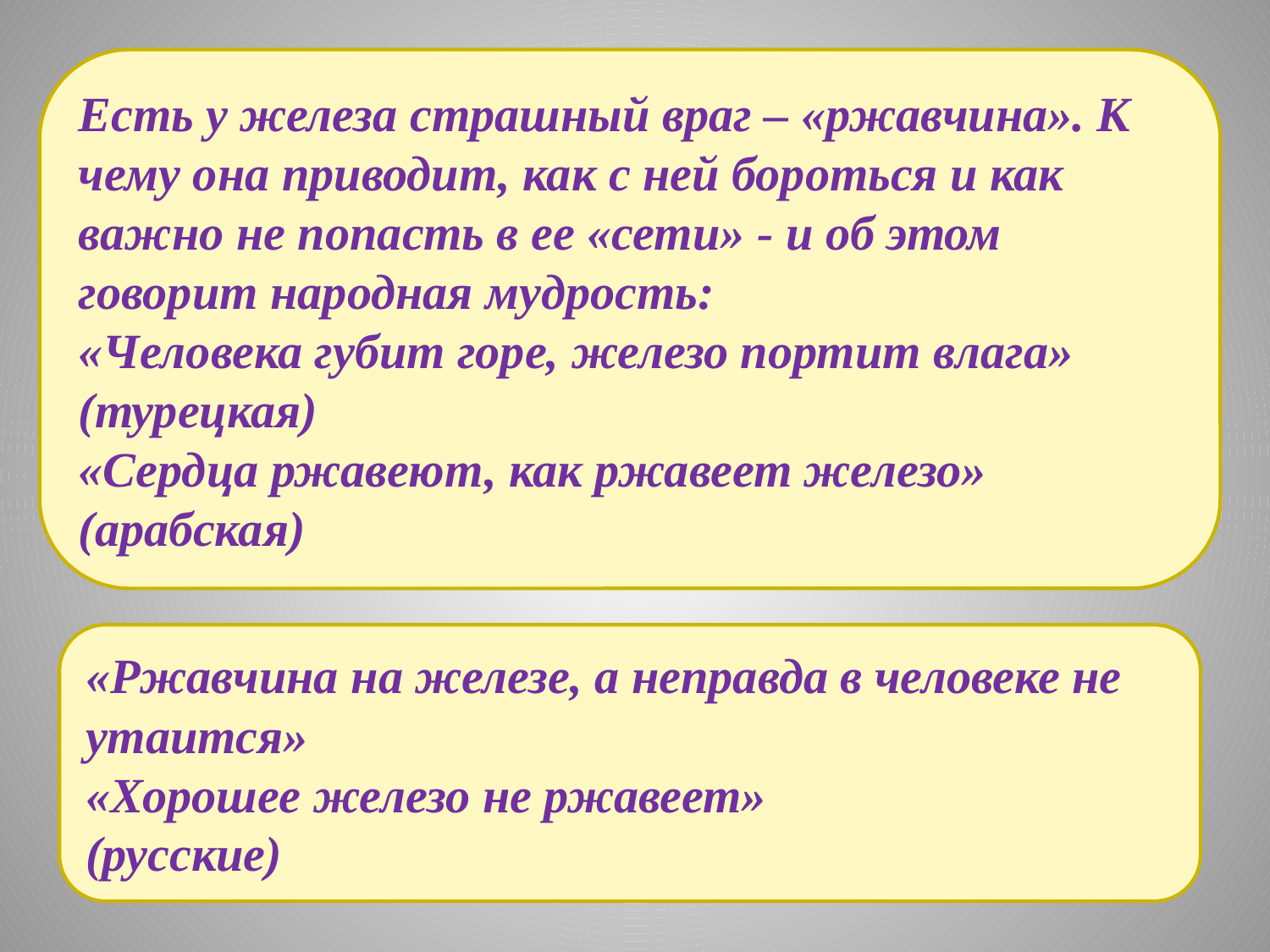

Есть у железа страшный враг – «ржавчина». К чему она приводит, как с ней бороться и как важно не попасть в ее «сети» - и об этом говорит народная мудрость:
«Человека губит горе, железо портит влага» (турецкая)
«Сердца ржавеют, как ржавеет железо» (арабская)
«Ржавчина на железе, а неправда в человеке не утаится»
«Хорошее железо не ржавеет»
(русские)